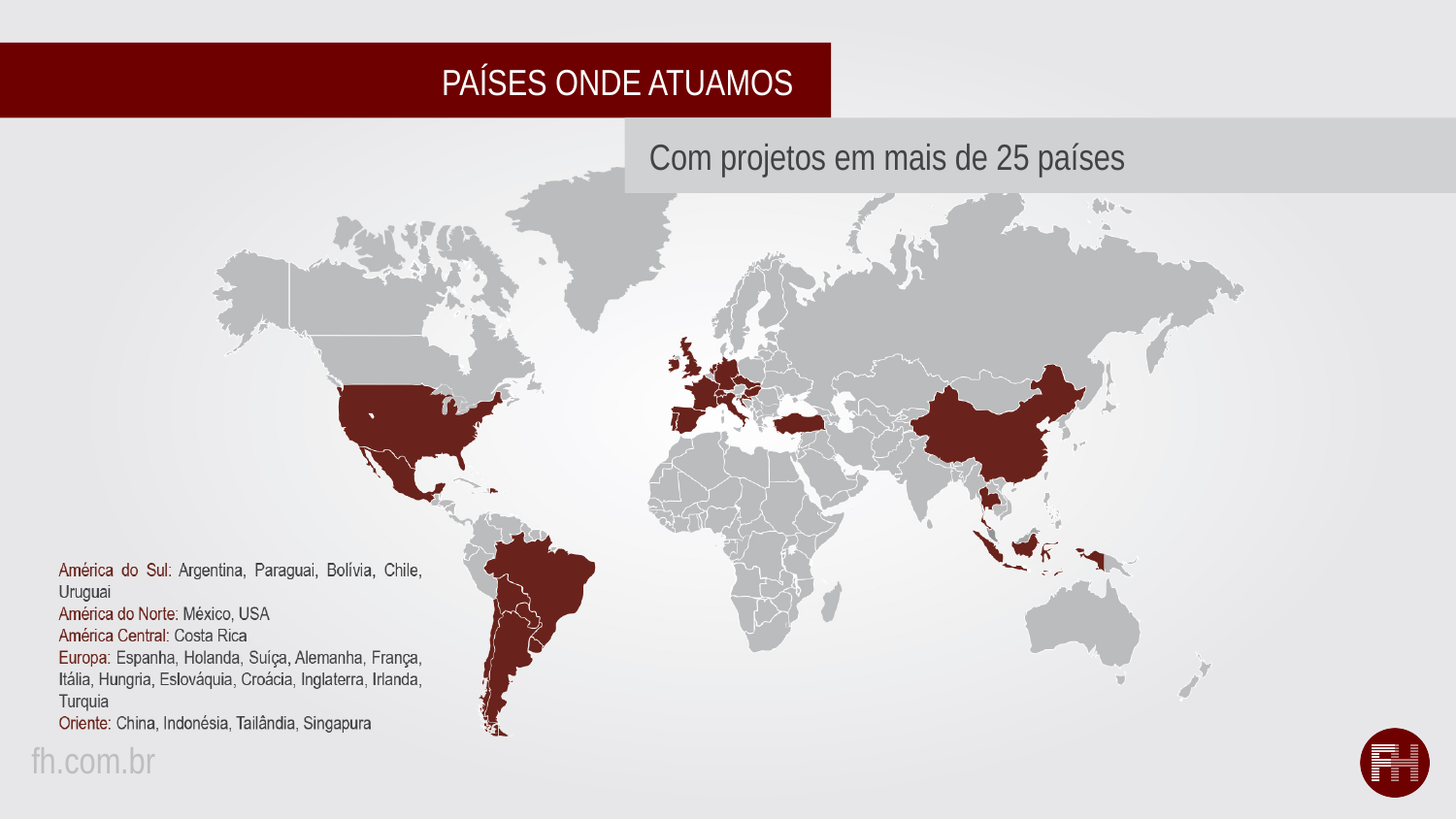

PAÍSES ONDE ATUAMOS
Com projetos em mais de 25 países